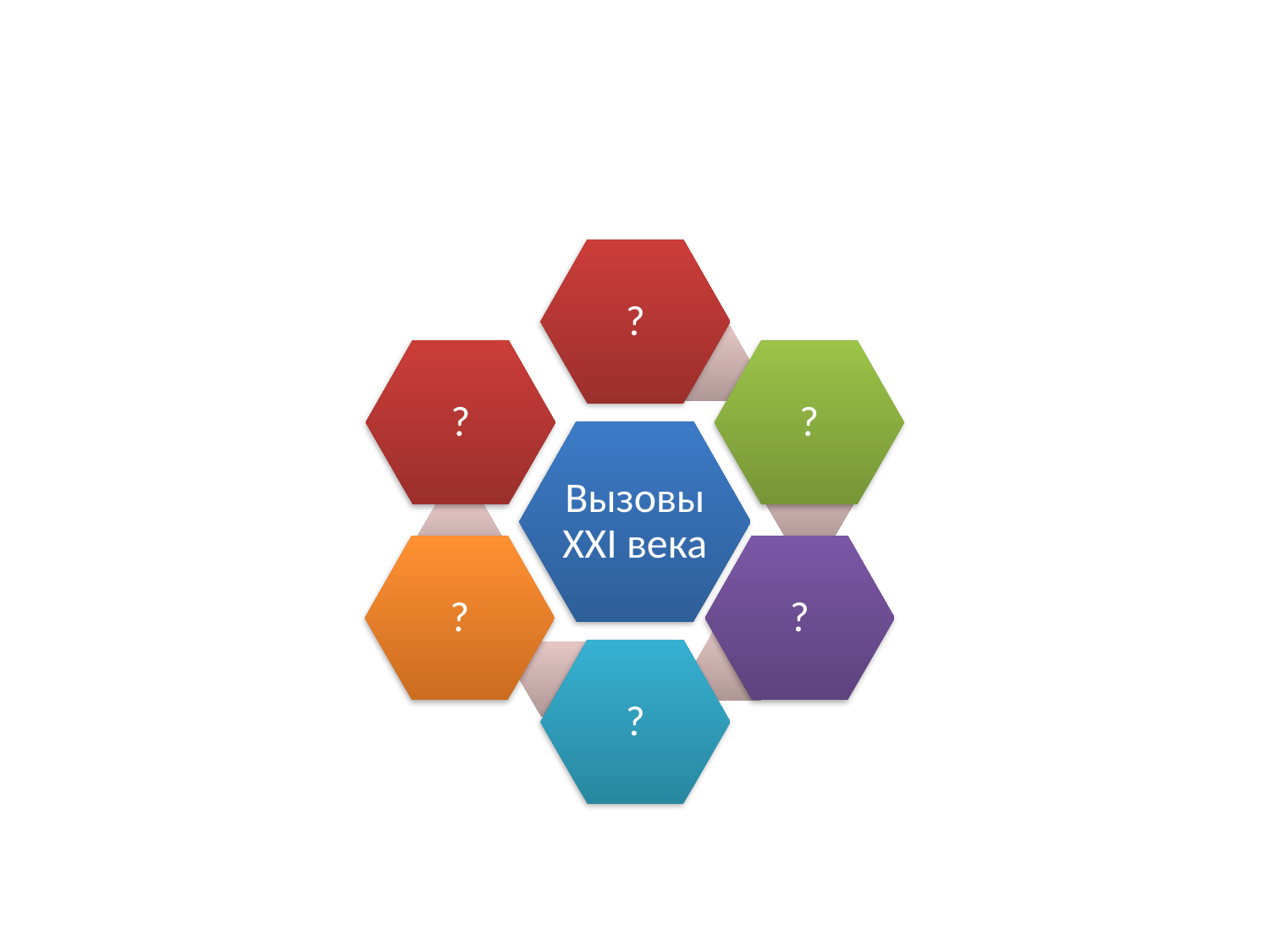

#
Вызовы XXI века
?
?
?
?
?
?